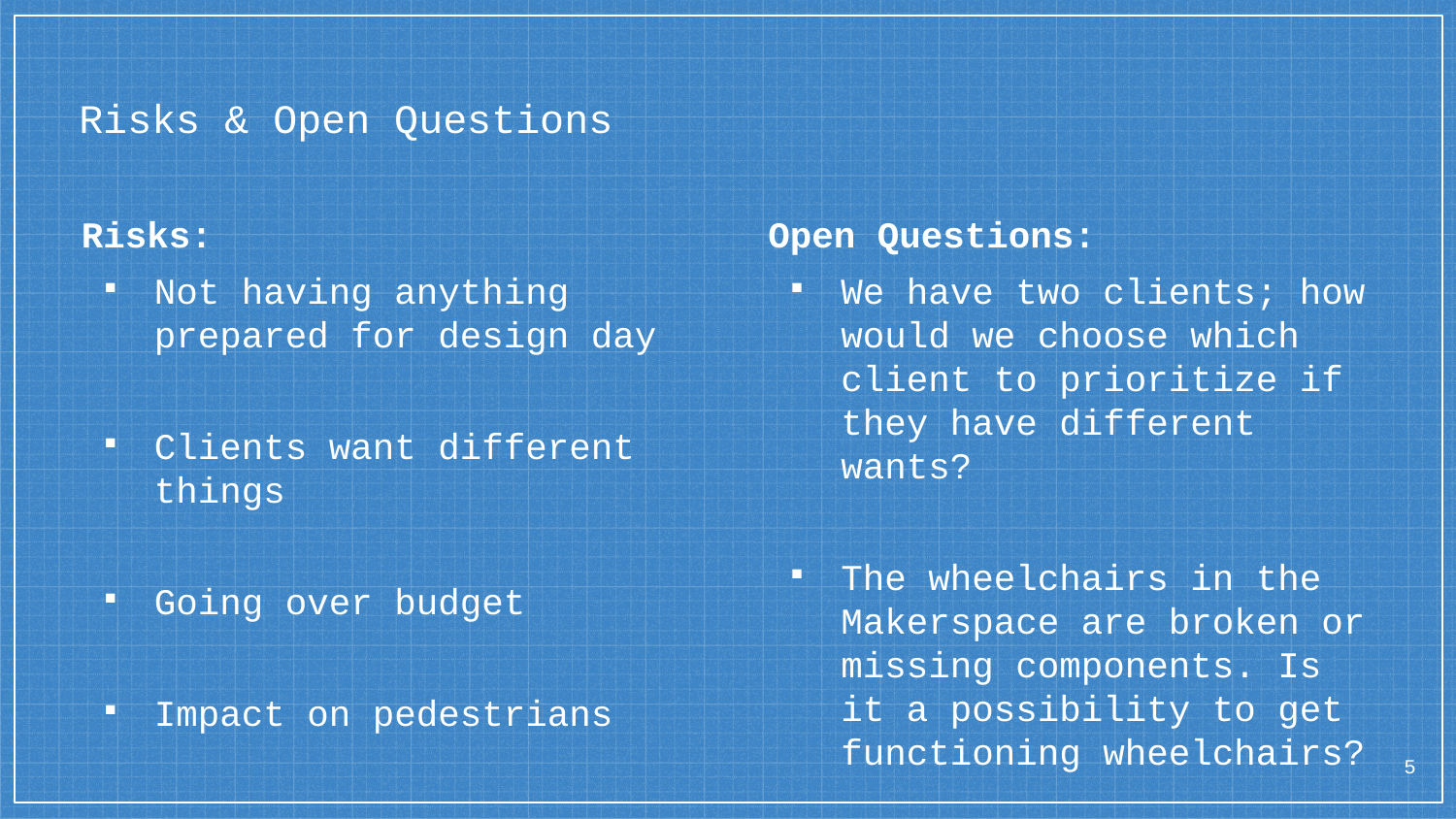

# Risks & Open Questions
Risks:
Not having anything prepared for design day

Clients want different things

Going over budget

Impact on pedestrians

Open Questions:
We have two clients; how would we choose which client to prioritize if they have different wants?

The wheelchairs in the Makerspace are broken or missing components. Is it a possibility to get functioning wheelchairs?
5